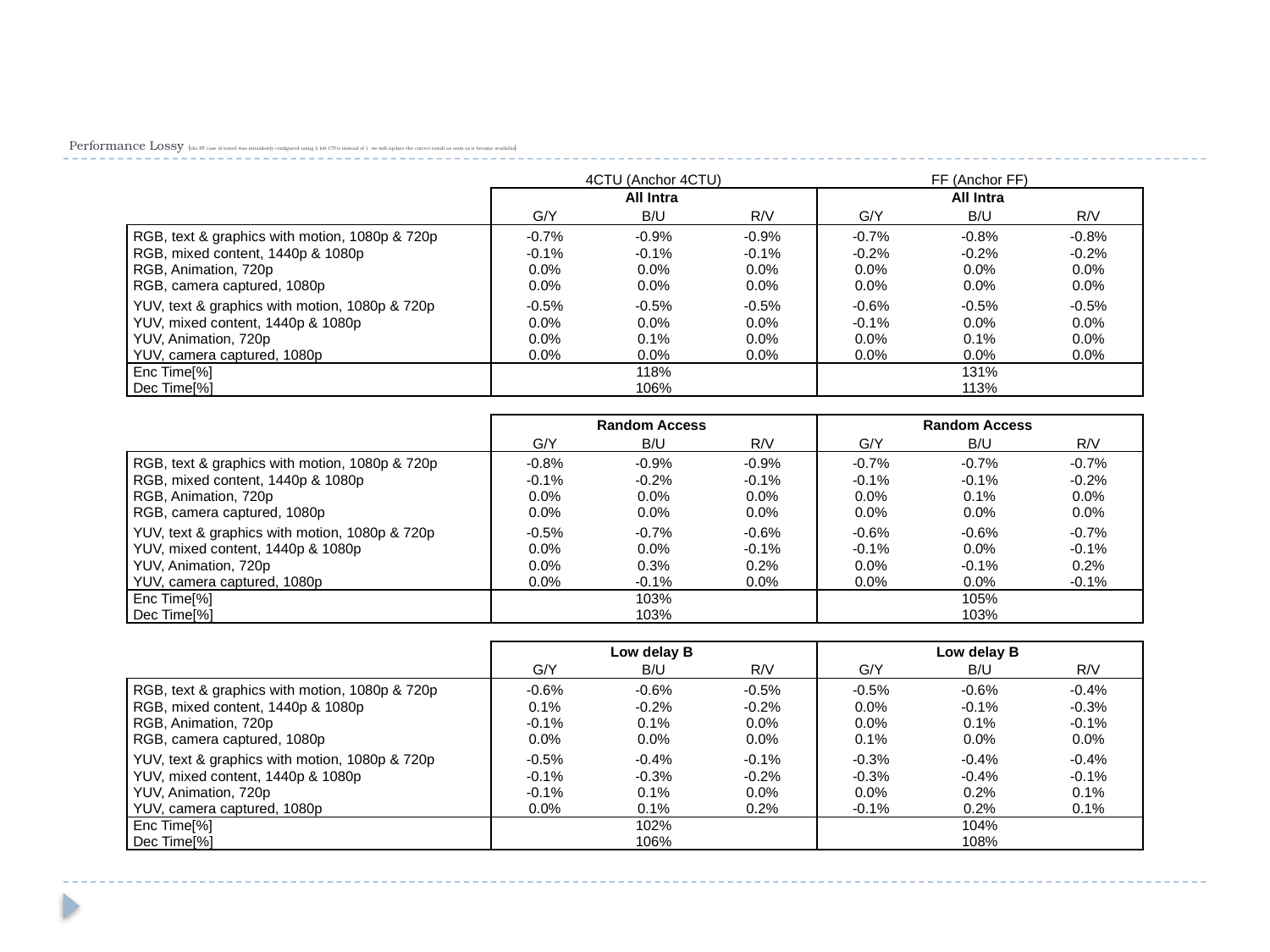

# Performance Lossy (the FF case of tested was mistakenly configured using 2 left CTUs instead of 1, we will update the correct result as soon as it become available)
|  | 4CTU (Anchor 4CTU) |  |  | FF (Anchor FF) |  |  |
| --- | --- | --- | --- | --- | --- | --- |
|  | All Intra |  |  | All Intra |  |  |
|  | G/Y | B/U | R/V | G/Y | B/U | R/V |
| RGB, text & graphics with motion, 1080p & 720p | -0.7% | -0.9% | -0.9% | -0.7% | -0.8% | -0.8% |
| RGB, mixed content, 1440p & 1080p | -0.1% | -0.1% | -0.1% | -0.2% | -0.2% | -0.2% |
| RGB, Animation, 720p | 0.0% | 0.0% | 0.0% | 0.0% | 0.0% | 0.0% |
| RGB, camera captured, 1080p | 0.0% | 0.0% | 0.0% | 0.0% | 0.0% | 0.0% |
| YUV, text & graphics with motion, 1080p & 720p | -0.5% | -0.5% | -0.5% | -0.6% | -0.5% | -0.5% |
| YUV, mixed content, 1440p & 1080p | 0.0% | 0.0% | 0.0% | -0.1% | 0.0% | 0.0% |
| YUV, Animation, 720p | 0.0% | 0.1% | 0.0% | 0.0% | 0.1% | 0.0% |
| YUV, camera captured, 1080p | 0.0% | 0.0% | 0.0% | 0.0% | 0.0% | 0.0% |
| Enc Time[%] | 118% |  |  | 131% |  |  |
| Dec Time[%] | 106% |  |  | 113% |  |  |
|  |  |  |  |  |  |  |
|  | Random Access |  |  | Random Access |  |  |
|  | G/Y | B/U | R/V | G/Y | B/U | R/V |
| RGB, text & graphics with motion, 1080p & 720p | -0.8% | -0.9% | -0.9% | -0.7% | -0.7% | -0.7% |
| RGB, mixed content, 1440p & 1080p | -0.1% | -0.2% | -0.1% | -0.1% | -0.1% | -0.2% |
| RGB, Animation, 720p | 0.0% | 0.0% | 0.0% | 0.0% | 0.1% | 0.0% |
| RGB, camera captured, 1080p | 0.0% | 0.0% | 0.0% | 0.0% | 0.0% | 0.0% |
| YUV, text & graphics with motion, 1080p & 720p | -0.5% | -0.7% | -0.6% | -0.6% | -0.6% | -0.7% |
| YUV, mixed content, 1440p & 1080p | 0.0% | 0.0% | -0.1% | -0.1% | 0.0% | -0.1% |
| YUV, Animation, 720p | 0.0% | 0.3% | 0.2% | 0.0% | -0.1% | 0.2% |
| YUV, camera captured, 1080p | 0.0% | -0.1% | 0.0% | 0.0% | 0.0% | -0.1% |
| Enc Time[%] | 103% |  |  | 105% |  |  |
| Dec Time[%] | 103% |  |  | 103% |  |  |
|  |  |  |  |  |  |  |
|  | Low delay B |  |  | Low delay B |  |  |
|  | G/Y | B/U | R/V | G/Y | B/U | R/V |
| RGB, text & graphics with motion, 1080p & 720p | -0.6% | -0.6% | -0.5% | -0.5% | -0.6% | -0.4% |
| RGB, mixed content, 1440p & 1080p | 0.1% | -0.2% | -0.2% | 0.0% | -0.1% | -0.3% |
| RGB, Animation, 720p | -0.1% | 0.1% | 0.0% | 0.0% | 0.1% | -0.1% |
| RGB, camera captured, 1080p | 0.0% | 0.0% | 0.0% | 0.1% | 0.0% | 0.0% |
| YUV, text & graphics with motion, 1080p & 720p | -0.5% | -0.4% | -0.1% | -0.3% | -0.4% | -0.4% |
| YUV, mixed content, 1440p & 1080p | -0.1% | -0.3% | -0.2% | -0.3% | -0.4% | -0.1% |
| YUV, Animation, 720p | -0.1% | 0.1% | 0.0% | 0.0% | 0.2% | 0.1% |
| YUV, camera captured, 1080p | 0.0% | 0.1% | 0.2% | -0.1% | 0.2% | 0.1% |
| Enc Time[%] | 102% |  |  | 104% |  |  |
| Dec Time[%] | 106% |  |  | 108% |  |  |